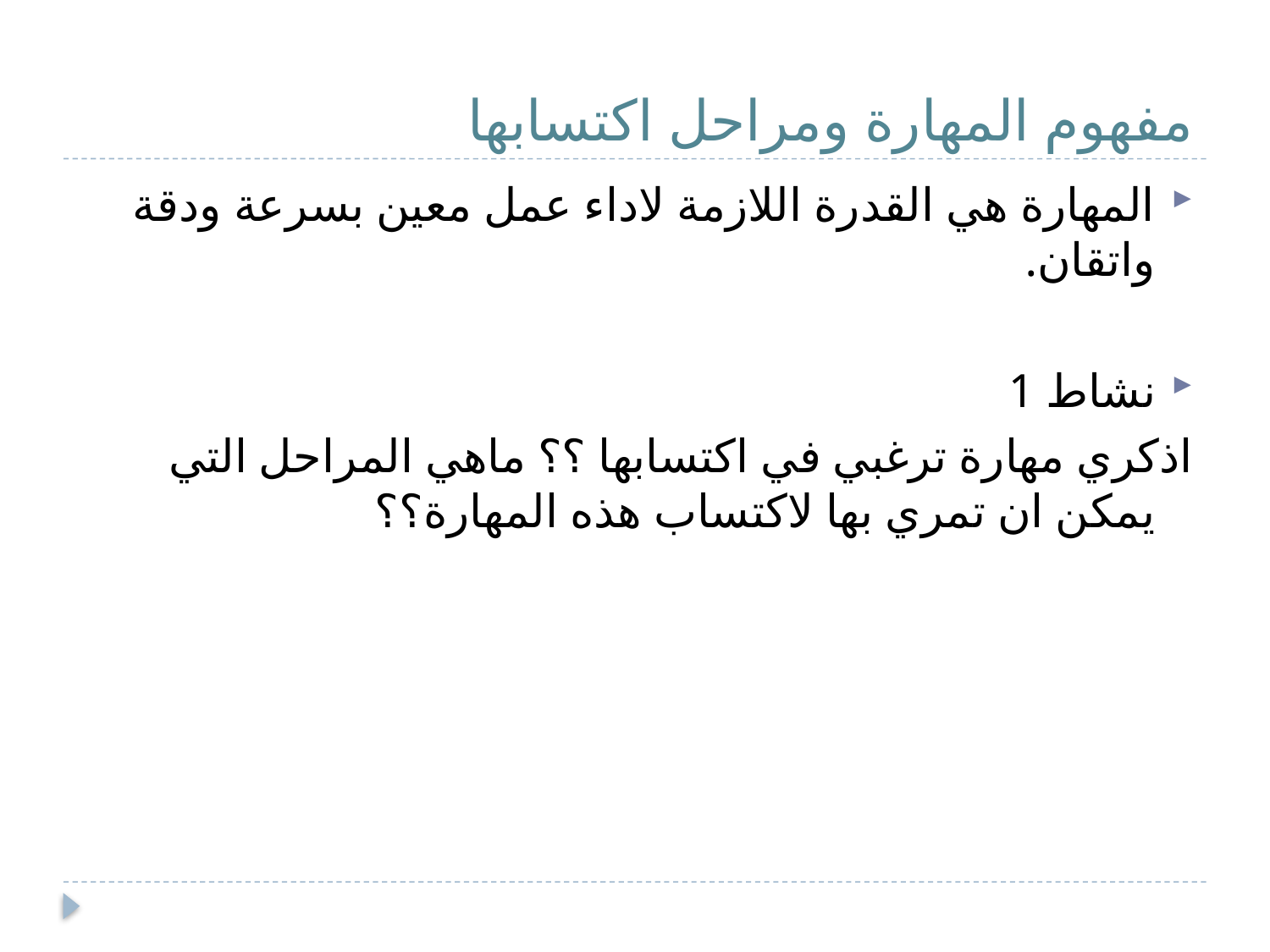

# مفهوم المهارة ومراحل اكتسابها
المهارة هي القدرة اللازمة لاداء عمل معين بسرعة ودقة واتقان.

نشاط 1
اذكري مهارة ترغبي في اكتسابها ؟؟ ماهي المراحل التي يمكن ان تمري بها لاكتساب هذه المهارة؟؟